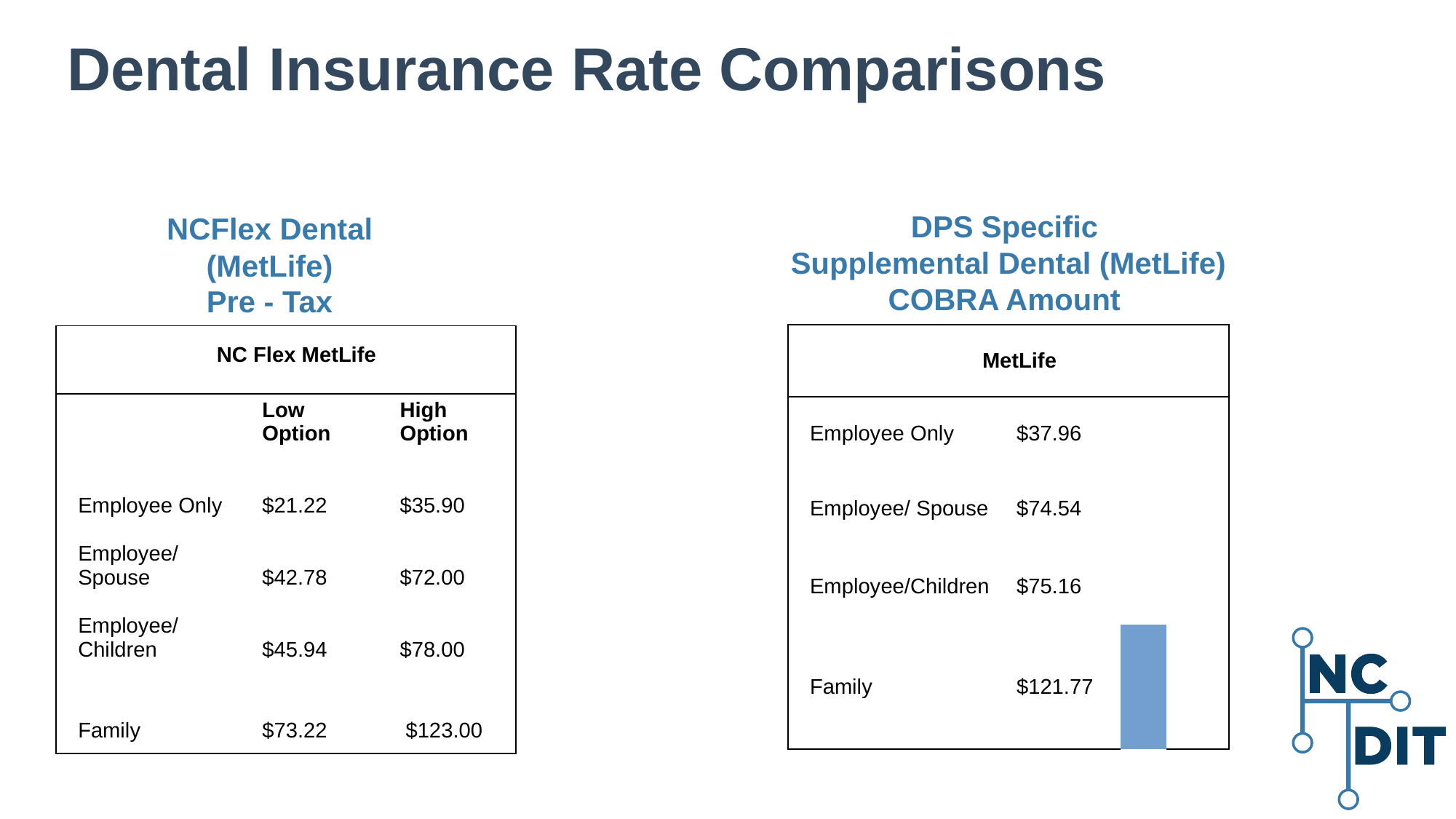

Dental Insurance Rate Comparisons
DPS Specific
Supplemental Dental (MetLife)
COBRA Amount

NCFlex Dental
(MetLife)
Pre - Tax
| MetLife |  |  |  |  |
| --- | --- | --- | --- | --- |
| Employee Only | $37.96 |  |  |  |
| Employee/ Spouse | $74.54 |  |  |  |
| Employee/Children | $75.16 |  |  |  |
| Family | $121.77 |  |  |  |
| NC Flex MetLife |  |  |  |  |  |  |
| --- | --- | --- | --- | --- | --- | --- |
|  |  |  | Low Option |  | High Option |  |
| Employee Only |  |  | $21.22 |  | $35.90 |  |
| Employee/ Spouse |  |  | $42.78 |  | $72.00 |  |
| Employee/ Children |  |  | $45.94 |  | $78.00 |  |
| Family |  |  | $73.22 |  | $123.00 |  |